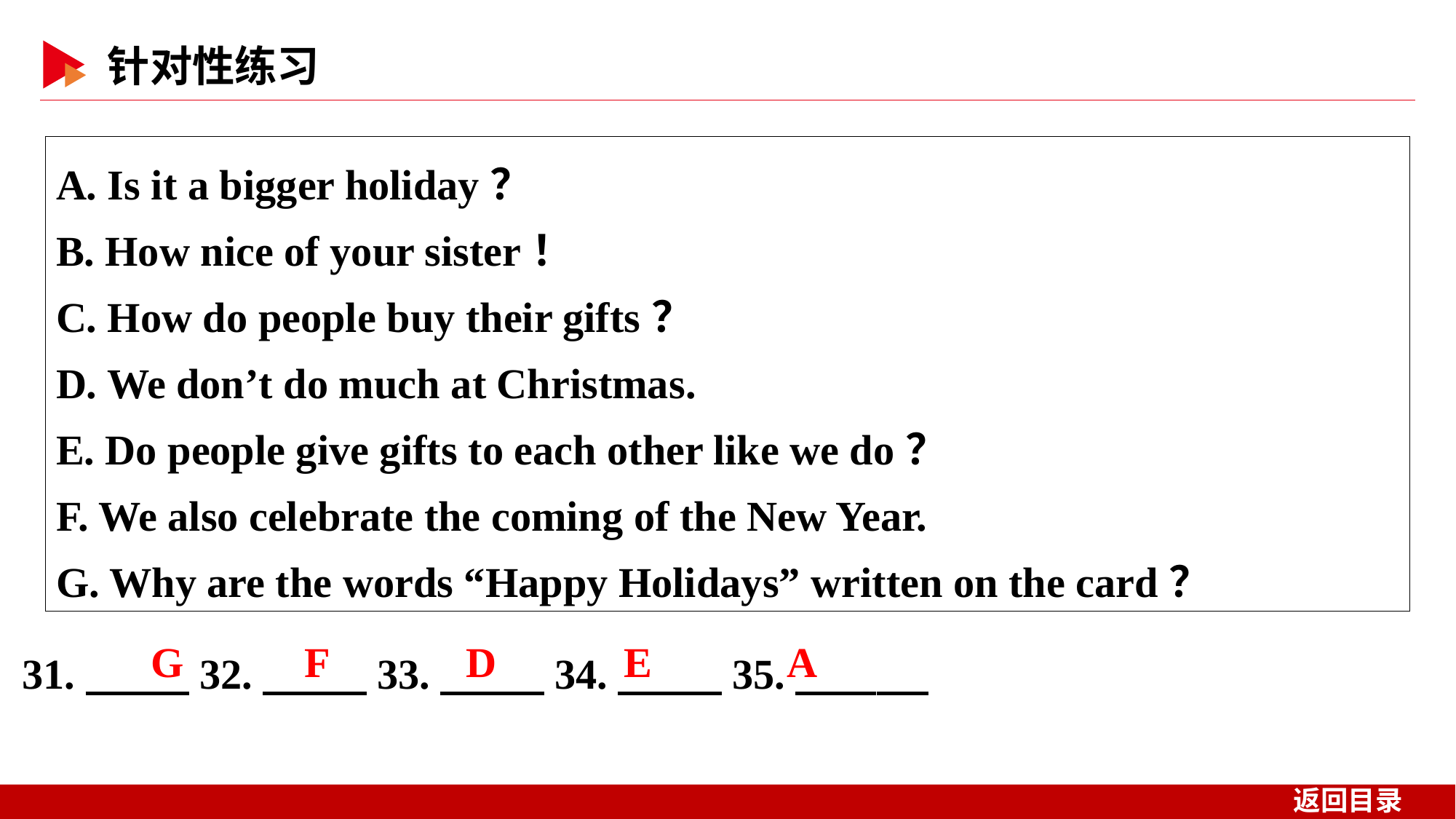

A. Is it a bigger holiday？
B. How nice of your sister！
C. How do people buy their gifts？
D. We don’t do much at Christmas.
E. Do people give gifts to each other like we do？
F. We also celebrate the coming of the New Year.
G. Why are the words “Happy Holidays” written on the card？
31.　  　32.　  　33.　  　34.　  　35.
G
F
D
E
A